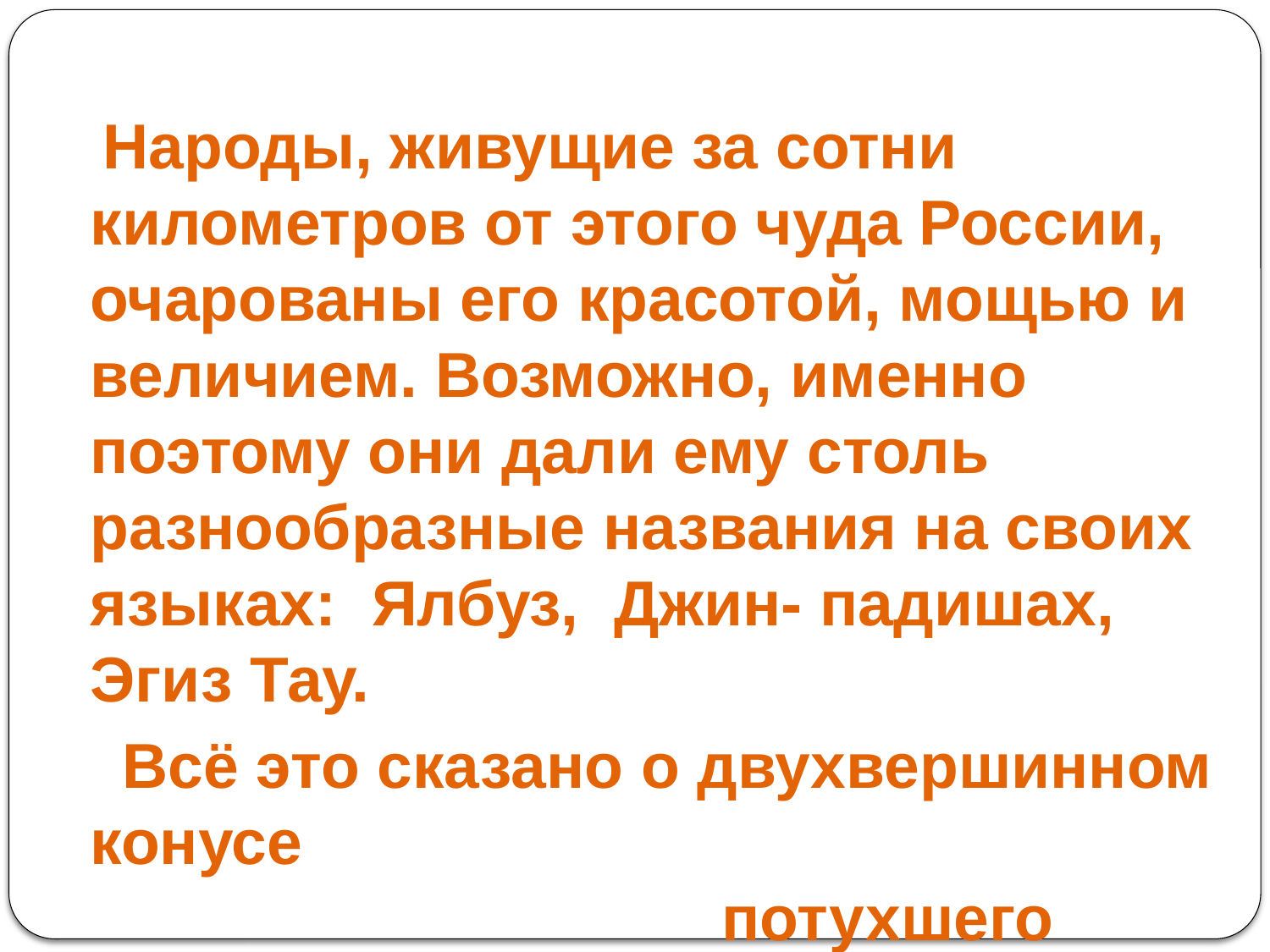

#
    Народы, живущие за сотни  километров от этого чуда России, очарованы его красотой, мощью и величием. Возможно, именно поэтому они дали ему столь разнообразные названия на своих языках:  Ялбуз,  Джин- падишах,  Эгиз Тау.
    Всё это сказано о двухвершинном конусе                                                                                         потухшего вулкана, являющегося высочайшей вершиной России и Европы. (Гора Эльбрус.